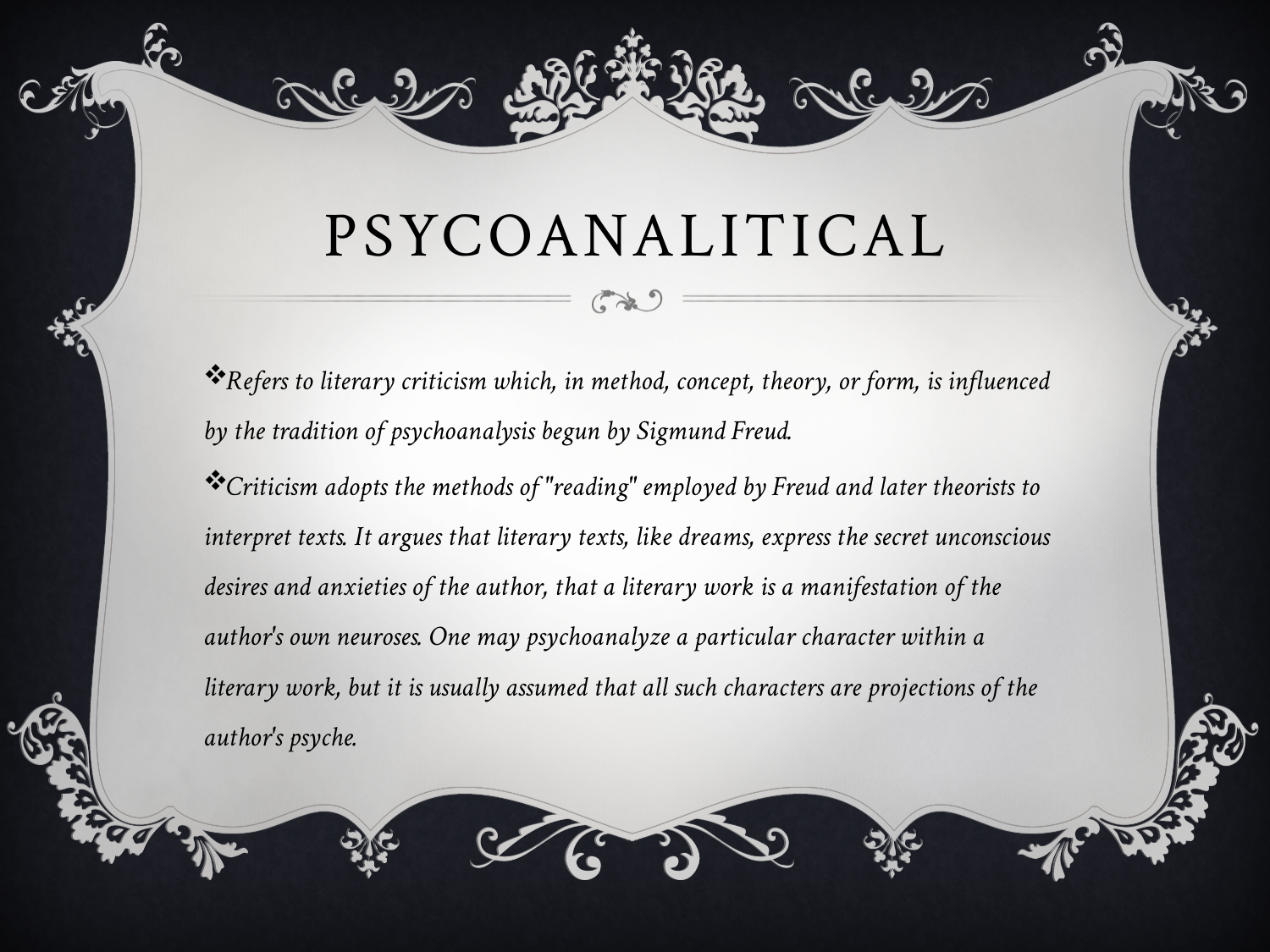

# Psycoanalitical
Refers to literary criticism which, in method, concept, theory, or form, is influenced by the tradition of psychoanalysis begun by Sigmund Freud.
Criticism adopts the methods of "reading" employed by Freud and later theorists to interpret texts. It argues that literary texts, like dreams, express the secret unconscious desires and anxieties of the author, that a literary work is a manifestation of the author's own neuroses. One may psychoanalyze a particular character within a literary work, but it is usually assumed that all such characters are projections of the author's psyche.